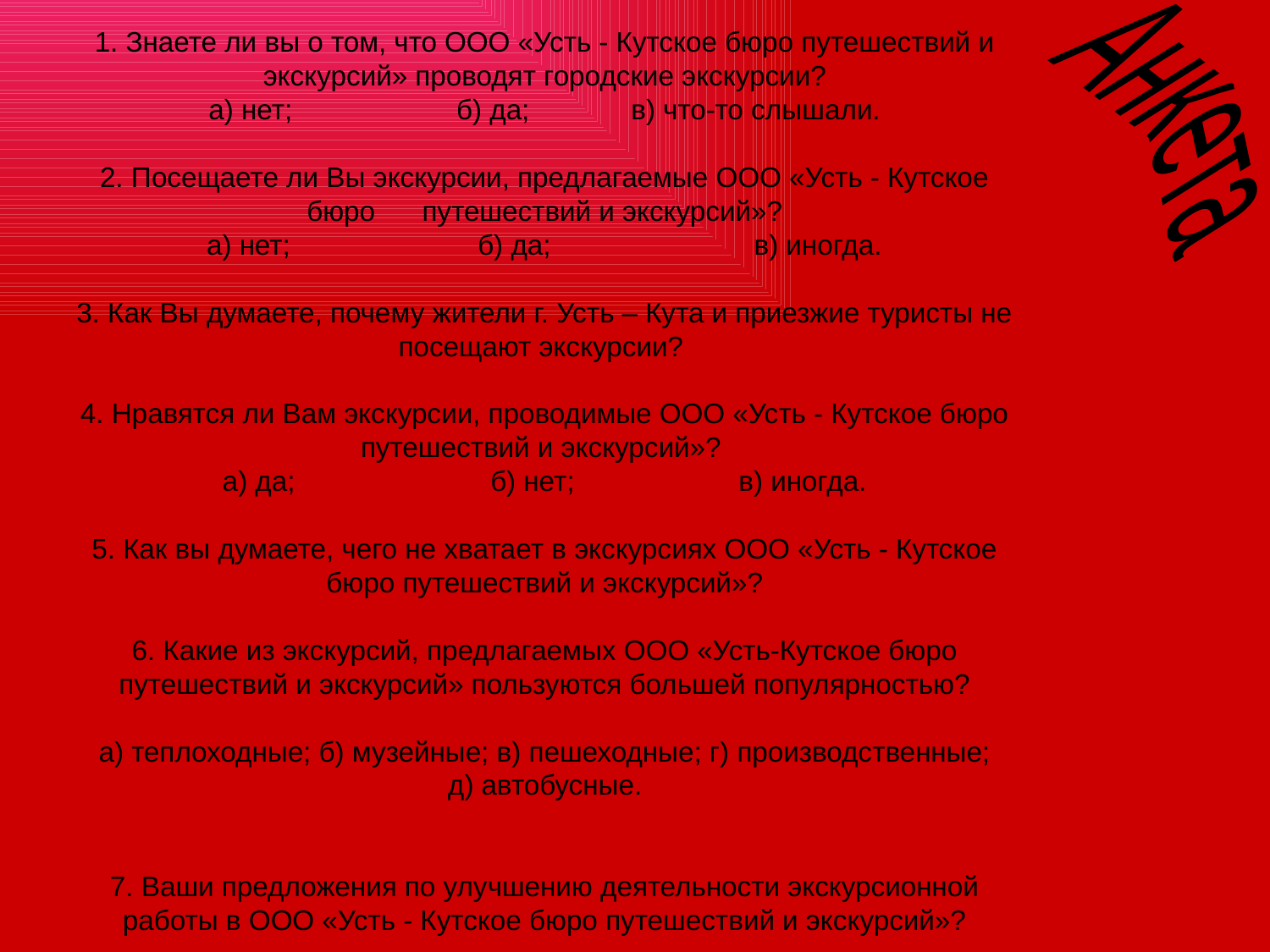

1. Знаете ли вы о том, что ООО «Усть - Кутское бюро путешествий и экскурсий» проводят городские экскурсии?
а) нет;                     б) да;             в) что-то слышали.

2. Посещаете ли Вы экскурсии, предлагаемые ООО «Усть - Кутское бюро      путешествий и экскурсий»?
а) нет;                        б) да;                          в) иногда.

3. Как Вы думаете, почему жители г. Усть – Кута и приезжие туристы не посещают экскурсии?

4. Нравятся ли Вам экскурсии, проводимые ООО «Усть - Кутское бюро путешествий и экскурсий»?
а) да;                         б) нет;                     в) иногда.

5. Как вы думаете, чего не хватает в экскурсиях ООО «Усть - Кутское бюро путешествий и экскурсий»?

6. Какие из экскурсий, предлагаемых ООО «Усть-Кутское бюро путешествий и экскурсий» пользуются большей популярностью?
а) теплоходные; б) музейные; в) пешеходные; г) производственные;
д) автобусные.

7. Ваши предложения по улучшению деятельности экскурсионной работы в ООО «Усть - Кутское бюро путешествий и экскурсий»?
Анкета